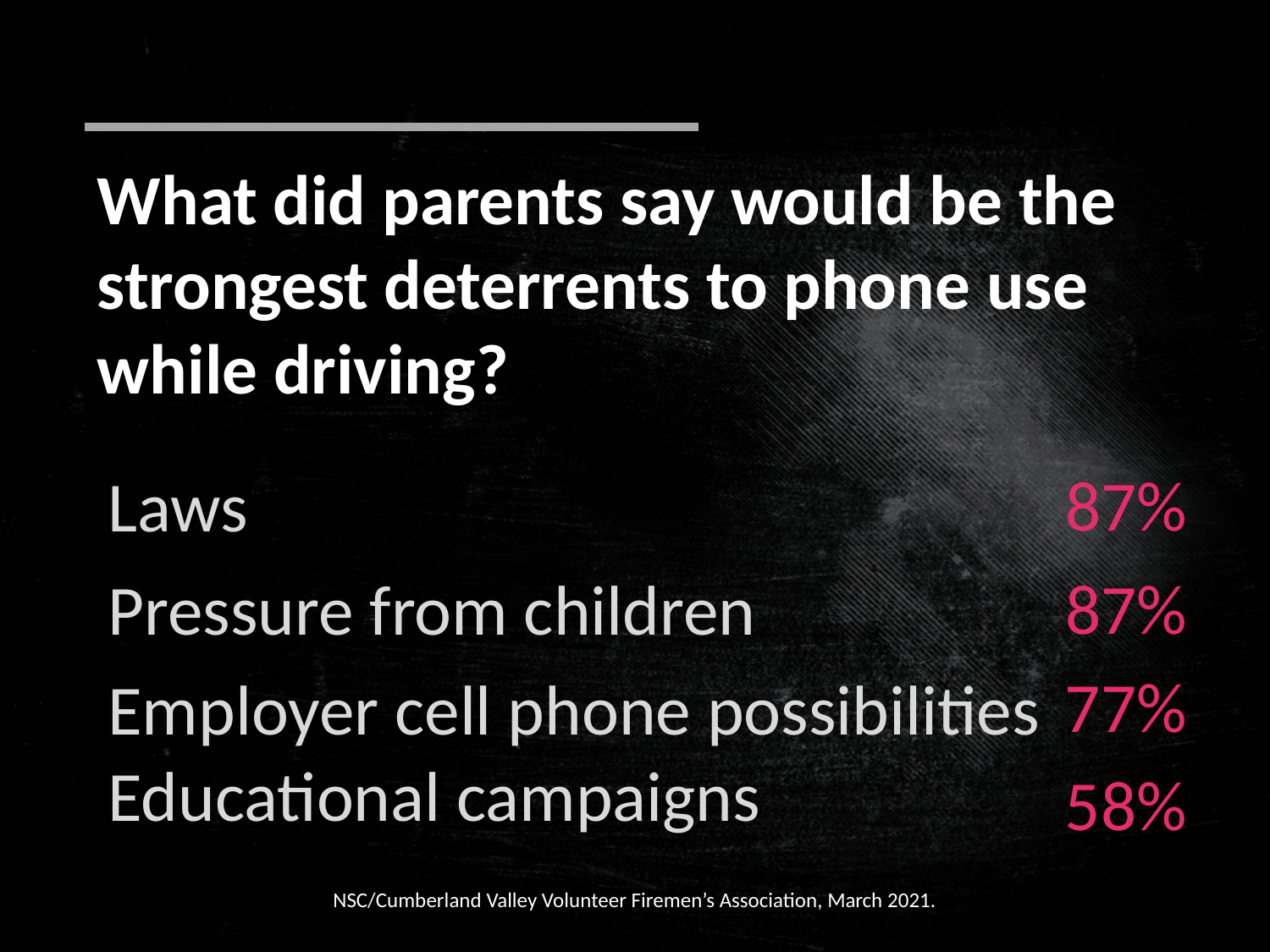

What did parents say would be the strongest deterrents to phone use while driving?
87%
Laws
87%
Pressure from children
77%
Employer cell phone possibilities
Educational campaigns
58%
NSC/Cumberland Valley Volunteer Firemen’s Association, March 2021.